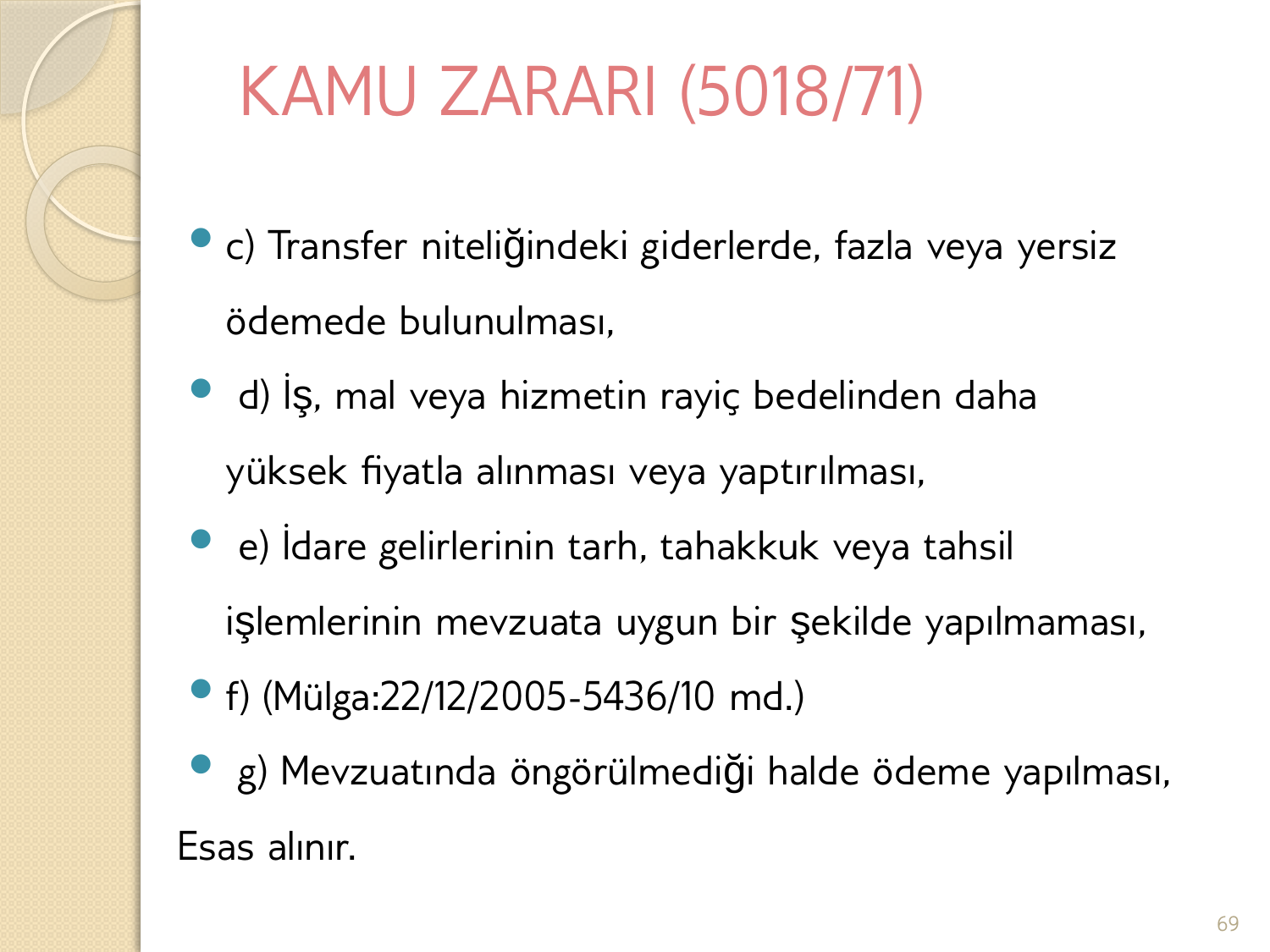

# KAMU ZARARI (5018/71)
c) Transfer niteliğindeki giderlerde, fazla veya yersiz ödemede bulunulması,
 d) İş, mal veya hizmetin rayiç bedelinden daha yüksek fiyatla alınması veya yaptırılması,
 e) İdare gelirlerinin tarh, tahakkuk veya tahsil işlemlerinin mevzuata uygun bir şekilde yapılmaması,
f) (Mülga:22/12/2005-5436/10 md.)
 g) Mevzuatında öngörülmediği halde ödeme yapılması,
Esas alınır.

69